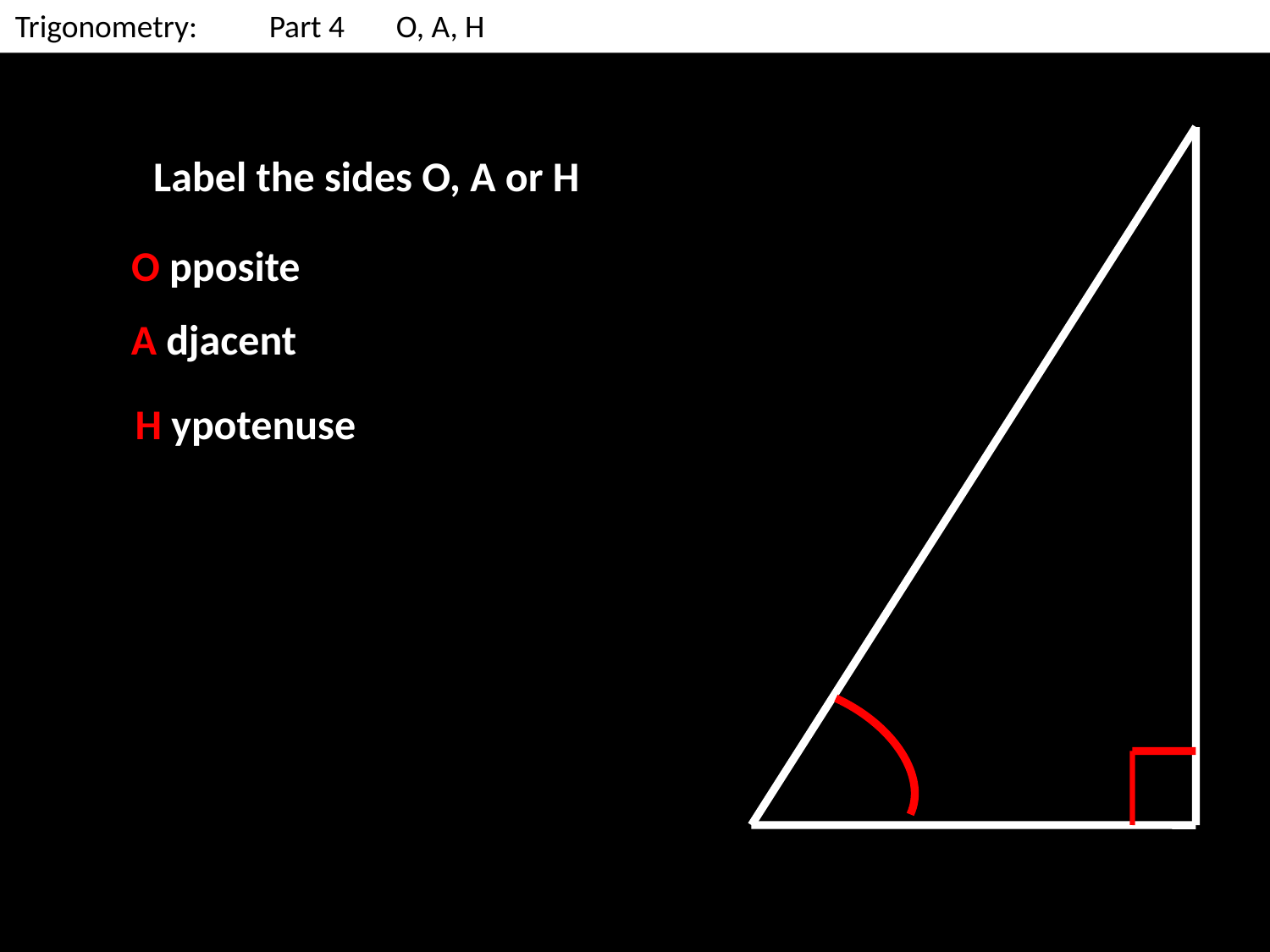

Trigonometry:  	Part 4	O, A, H

Label the sides O, A or H
O pposite

SOH
CAH
 TOA
A djacent
H ypotenuse